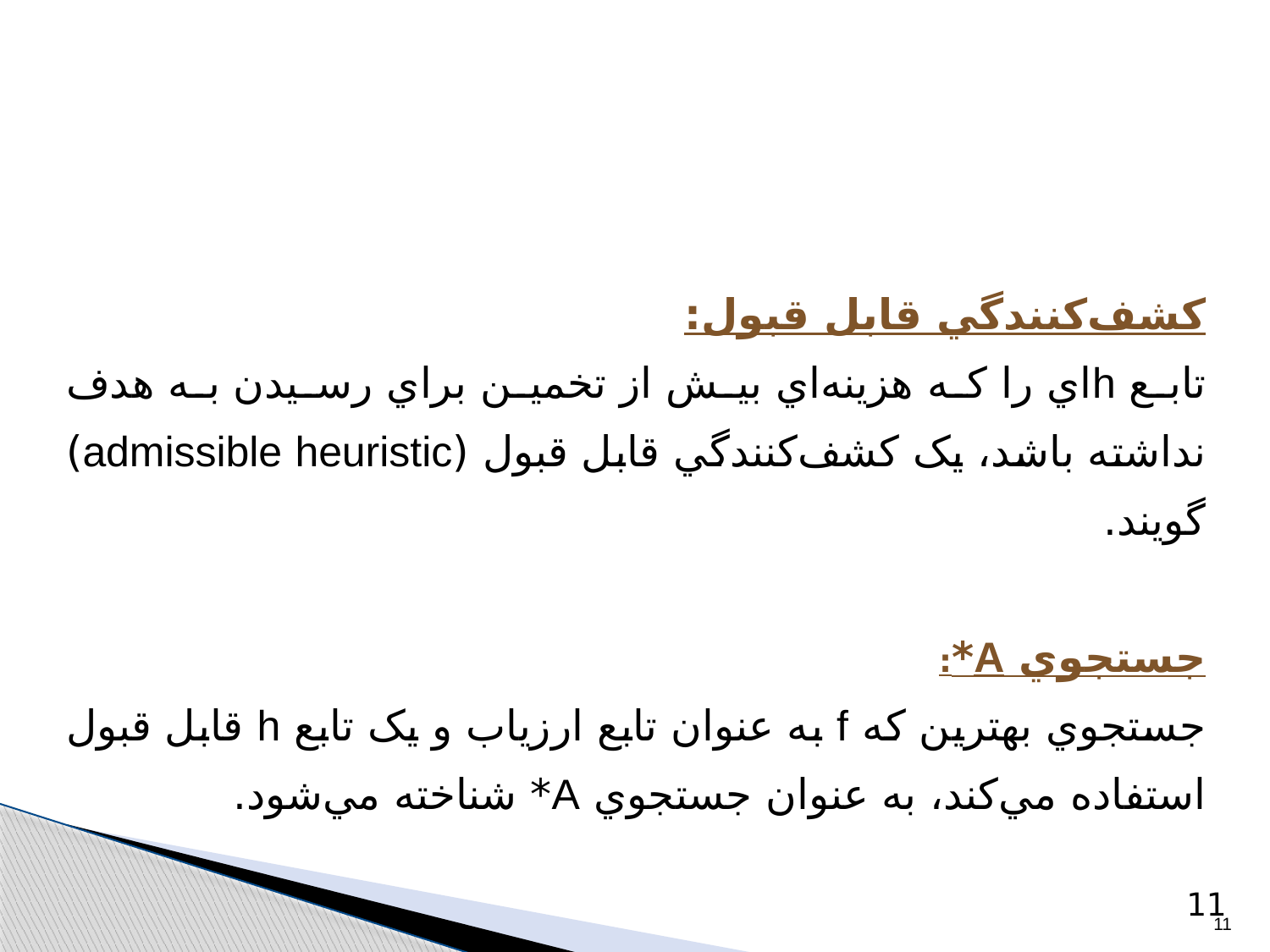

# جستجوي A*
کشف‌کنندگي قابل قبول:
تابع hاي را که هزينه‌اي بيش از تخمين براي رسيدن به هدف نداشته باشد، يک کشف‌کنندگي قابل قبول (admissible heuristic) گويند.

جستجوي A*:
جستجوي بهترين که f به عنوان تابع ارزياب و يک تابع h قابل قبول استفاده مي‌کند، به عنوان جستجوي A* شناخته مي‌شود.
11